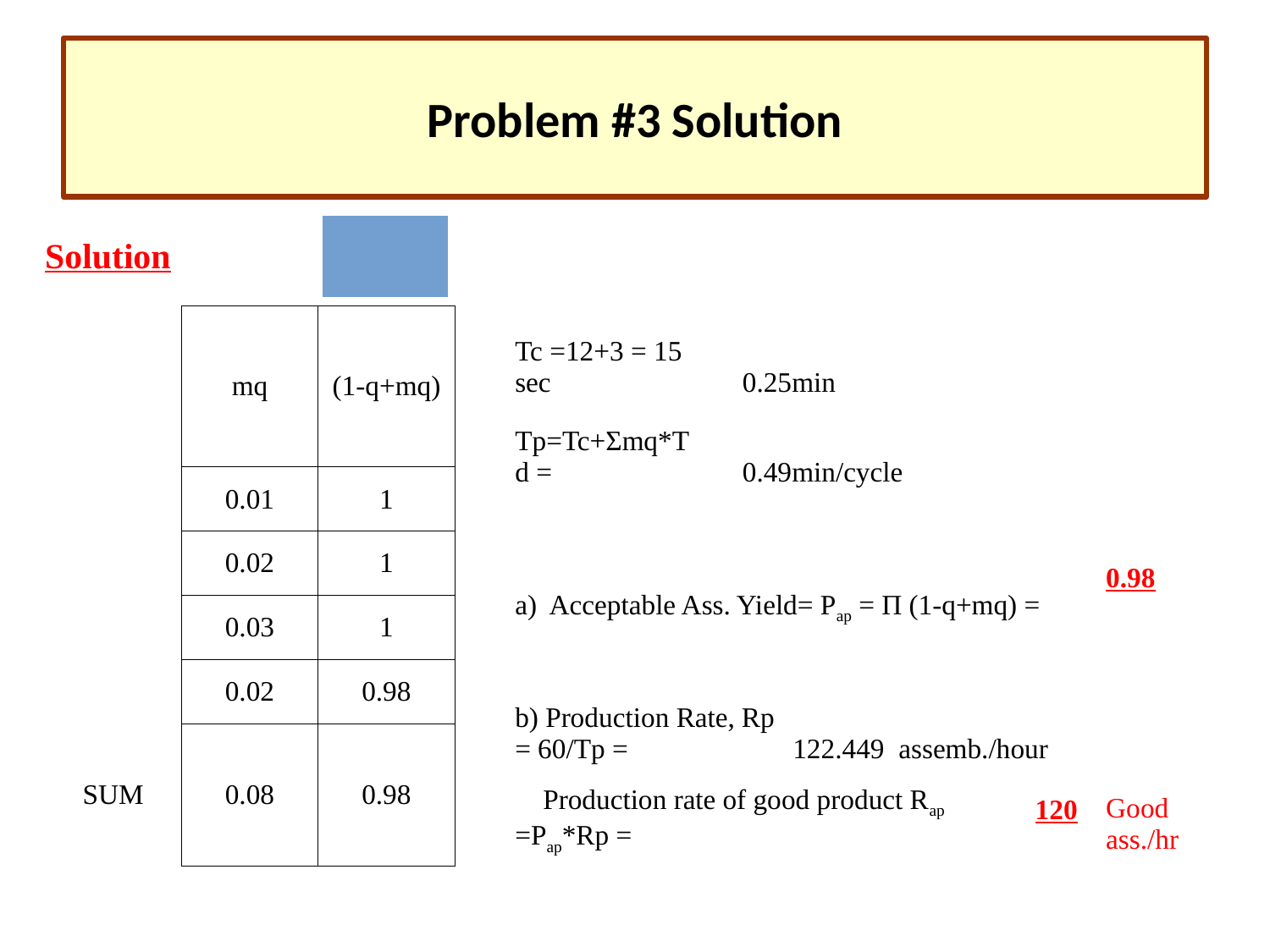

# Problem #3 Solution
| Solution |  |  |  |  |
| --- | --- | --- | --- | --- |
| Tc =12+3 = 15 sec |  | 0.25 | min |  |  |  |
| --- | --- | --- | --- | --- | --- | --- |
| Tp=Tc+Σmq\*Td = |  | 0.49 | min/cycle |  |  |  |
|  |  |  |  |  |  |  |
| a) Acceptable Ass. Yield= Pap = Π (1-q+mq) = |  |  |  |  |  | 0.98 |
|  |  |  |  |  |  |  |
| b) Production Rate, Rp = 60/Tp = |  |  | 122.449 | assemb./hour |  |  |
| Production rate of good product Rap =Pap\*Rp = |  |  |  |  | 120 | Good ass./hr |
|  | mq | (1-q+mq) |
| --- | --- | --- |
|  | 0.01 | 1 |
|  | 0.02 | 1 |
|  | 0.03 | 1 |
|  | 0.02 | 0.98 |
| SUM | 0.08 | 0.98 |